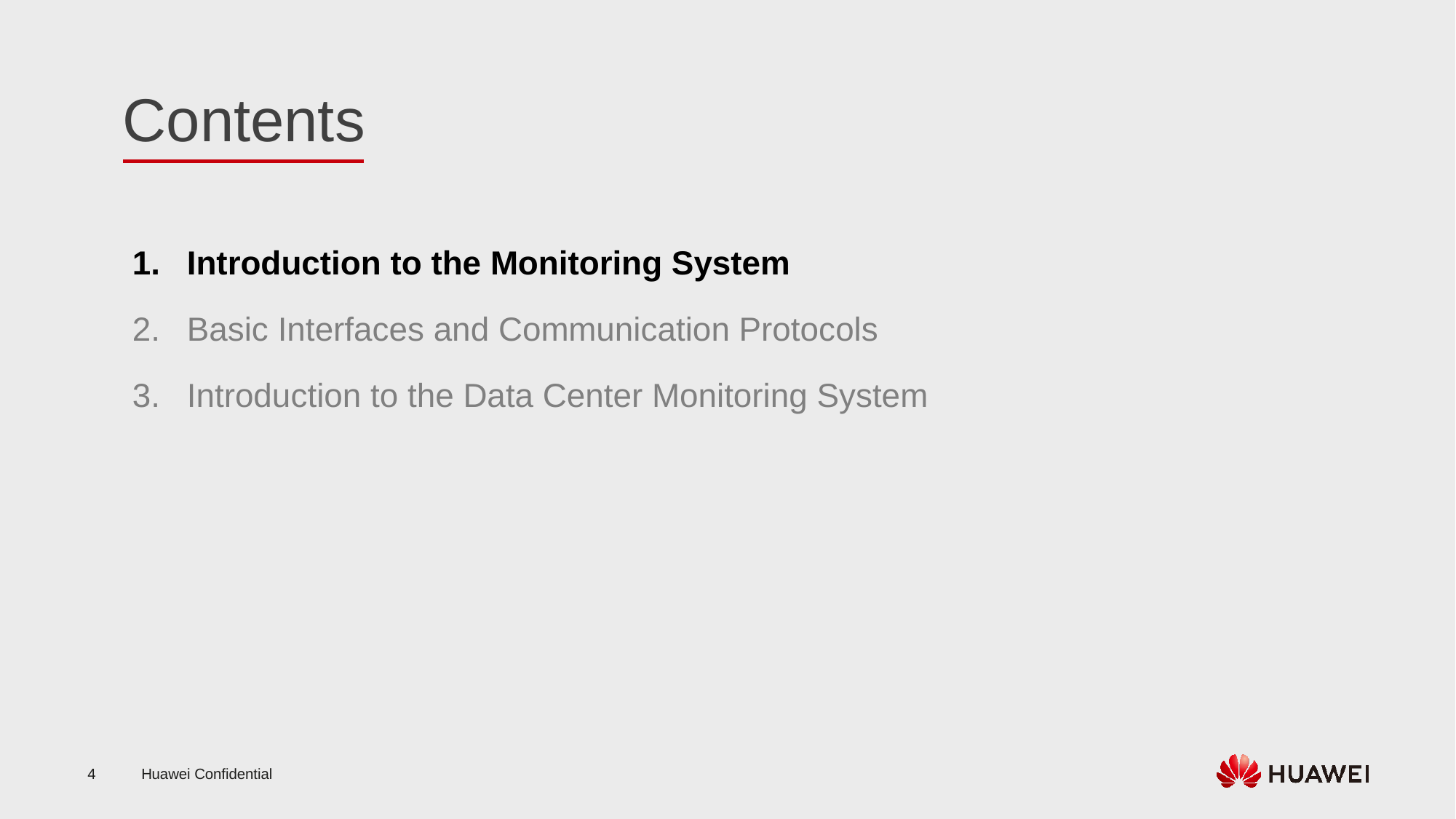

Introduction to the Monitoring System
Basic Interfaces and Communication Protocols
Introduction to the Data Center Monitoring System